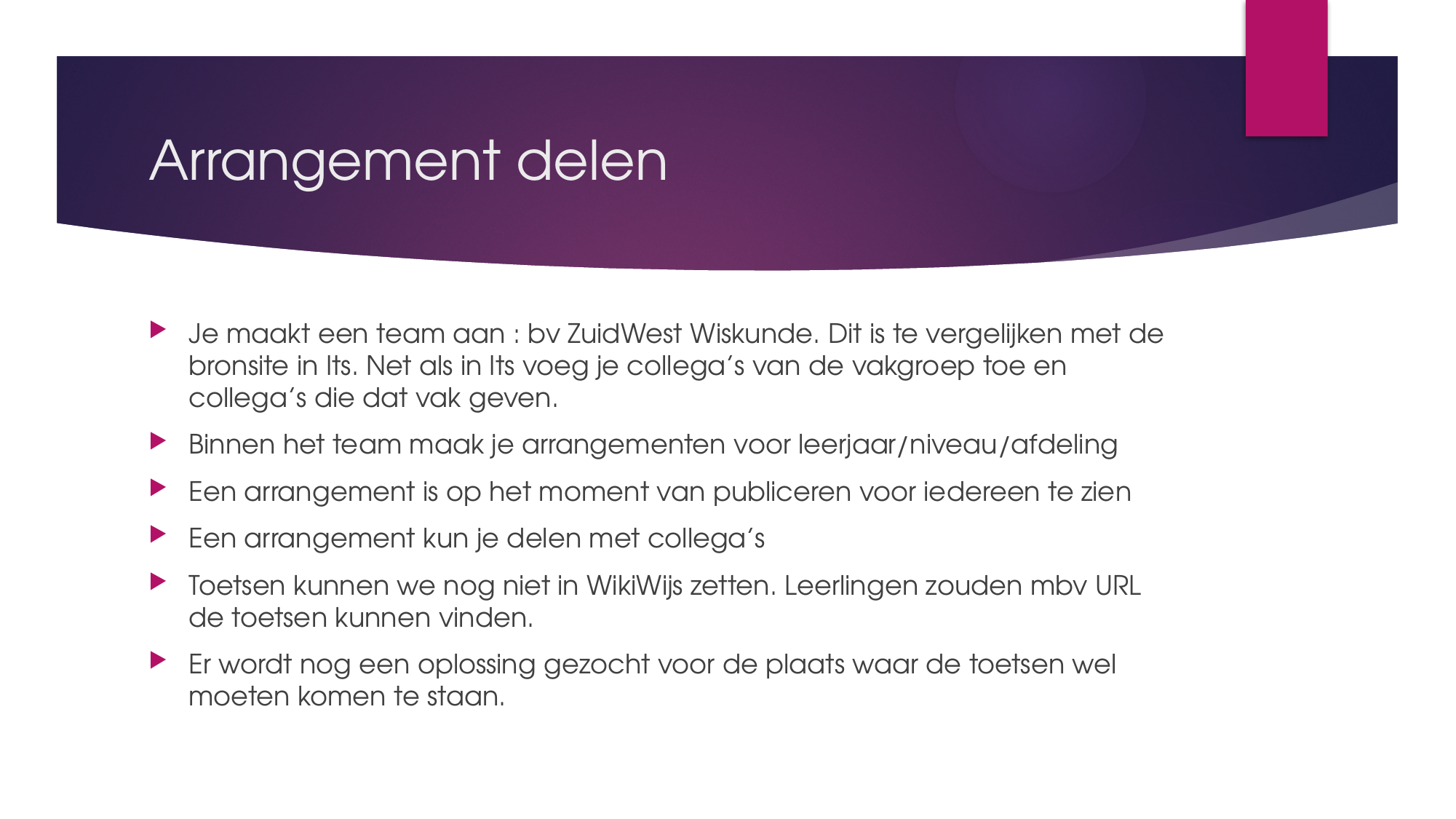

# Arrangement delen
Je maakt een team aan : bv ZuidWest Wiskunde. Dit is te vergelijken met de bronsite in Its. Net als in Its voeg je collega’s van de vakgroep toe en collega’s die dat vak geven.
Binnen het team maak je arrangementen voor leerjaar/niveau/afdeling
Een arrangement is op het moment van publiceren voor iedereen te zien
Een arrangement kun je delen met collega’s
Toetsen kunnen we nog niet in WikiWijs zetten. Leerlingen zouden mbv URL de toetsen kunnen vinden.
Er wordt nog een oplossing gezocht voor de plaats waar de toetsen wel moeten komen te staan.